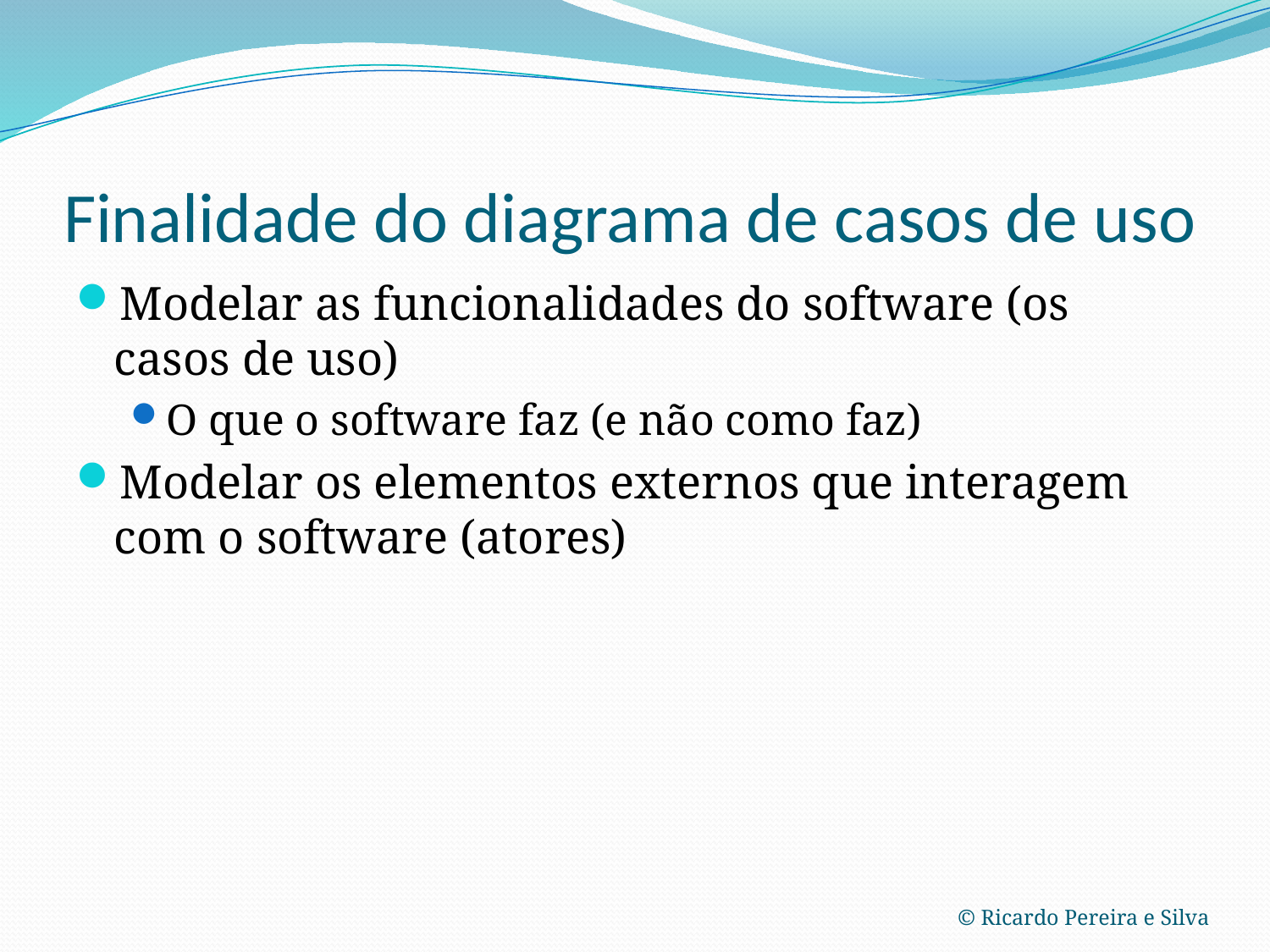

# Finalidade do diagrama de casos de uso
Modelar as funcionalidades do software (os casos de uso)
O que o software faz (e não como faz)
Modelar os elementos externos que interagem com o software (atores)
© Ricardo Pereira e Silva